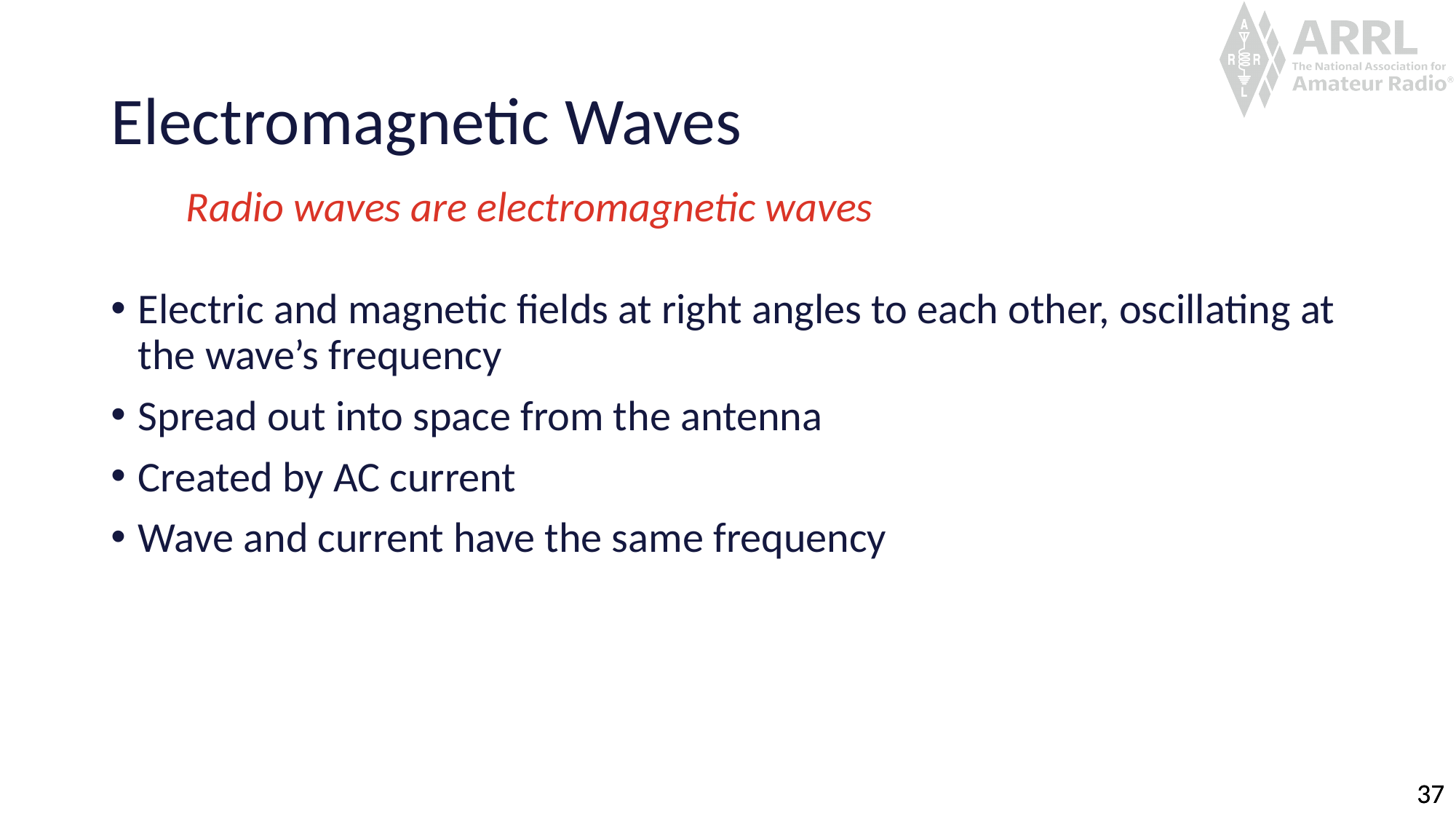

# Electromagnetic Waves
Radio waves are electromagnetic waves
Electric and magnetic fields at right angles to each other, oscillating at the wave’s frequency
Spread out into space from the antenna
Created by AC current
Wave and current have the same frequency